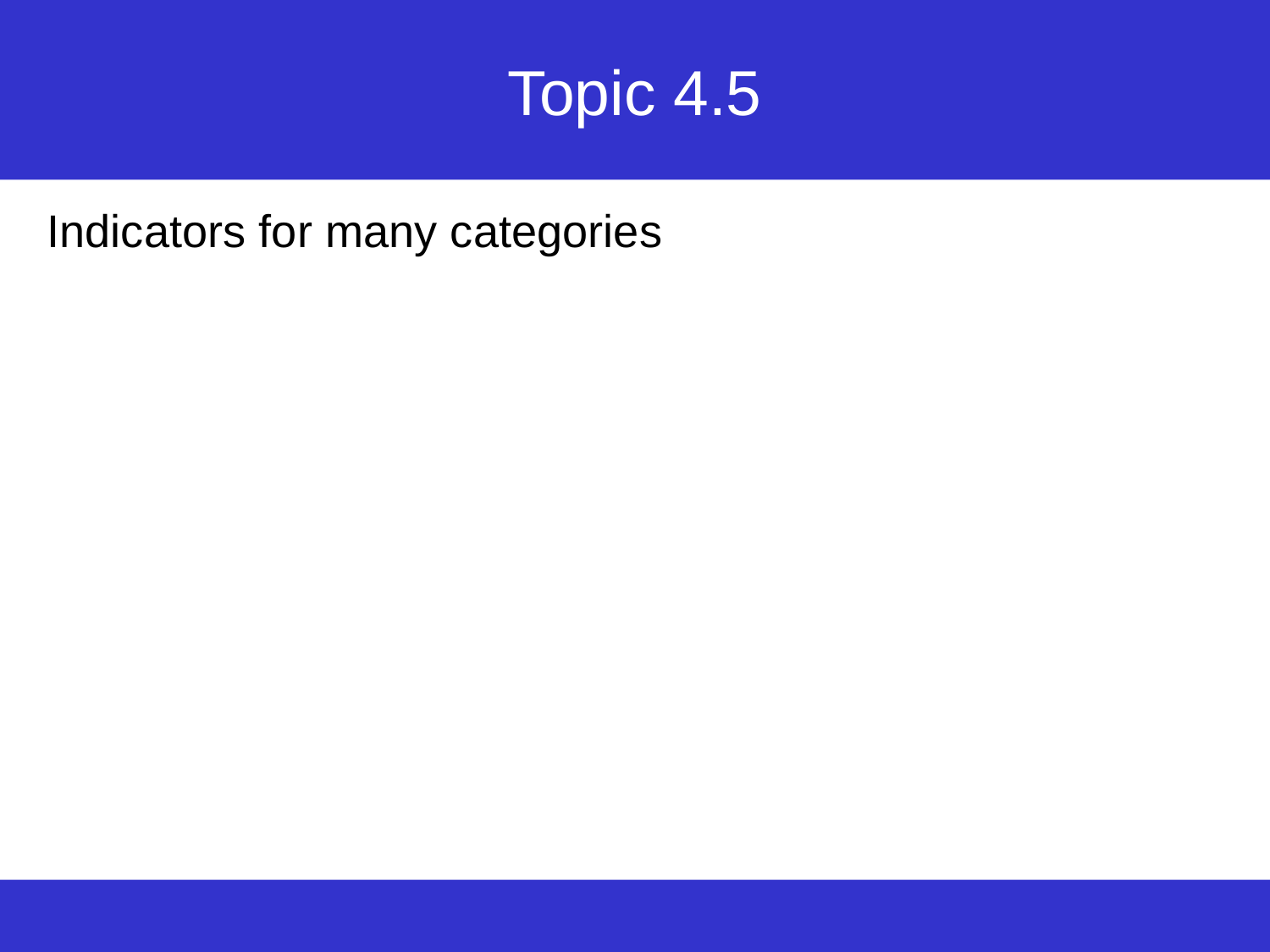

# Topic 4.5
Indicators for many categories